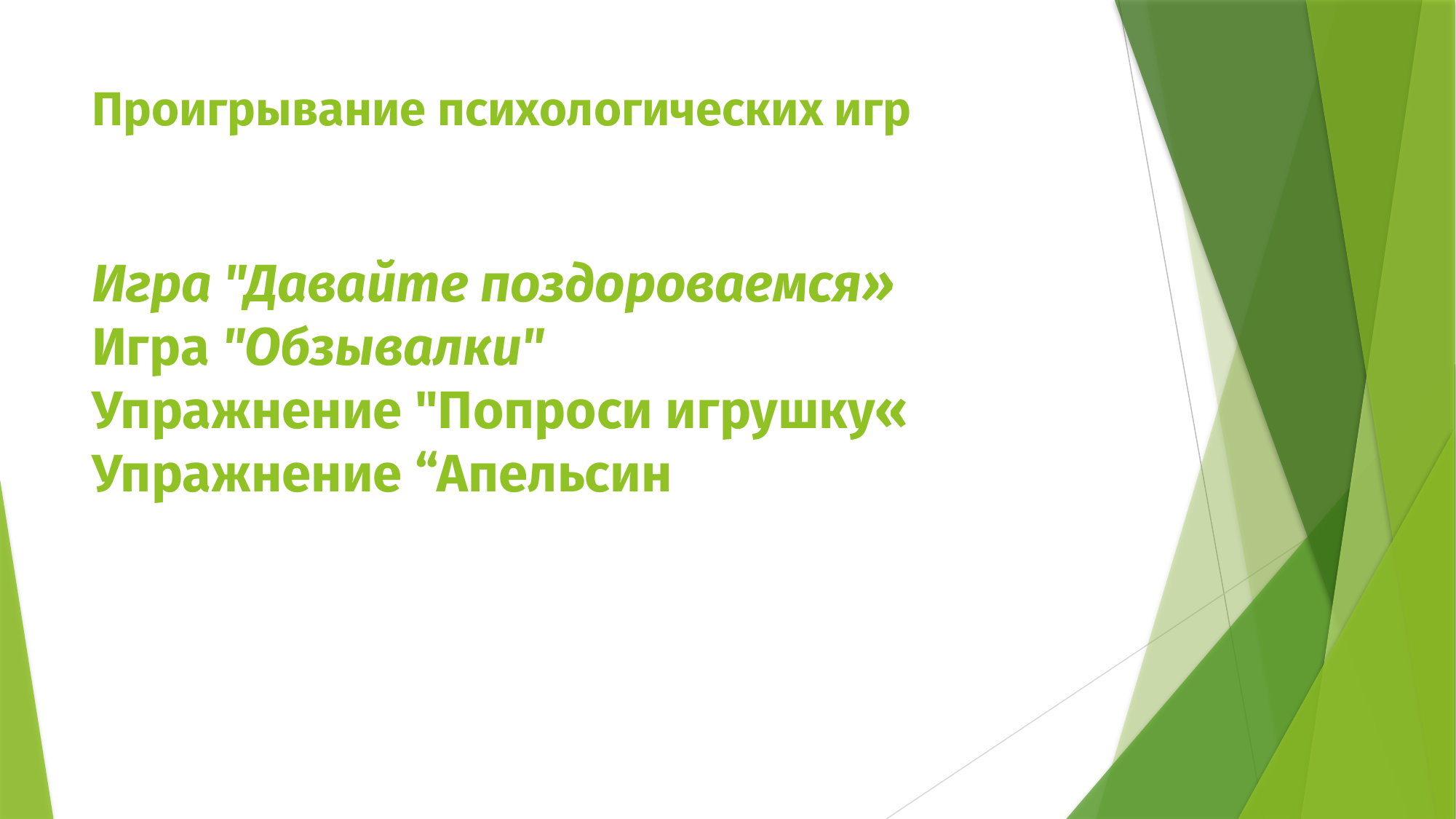

# Проигрывание психологических игр Игра "Давайте поздороваемся» Игра "Обзывалки" Упражнение "Попроси игрушку« Упражнение “Апельсин